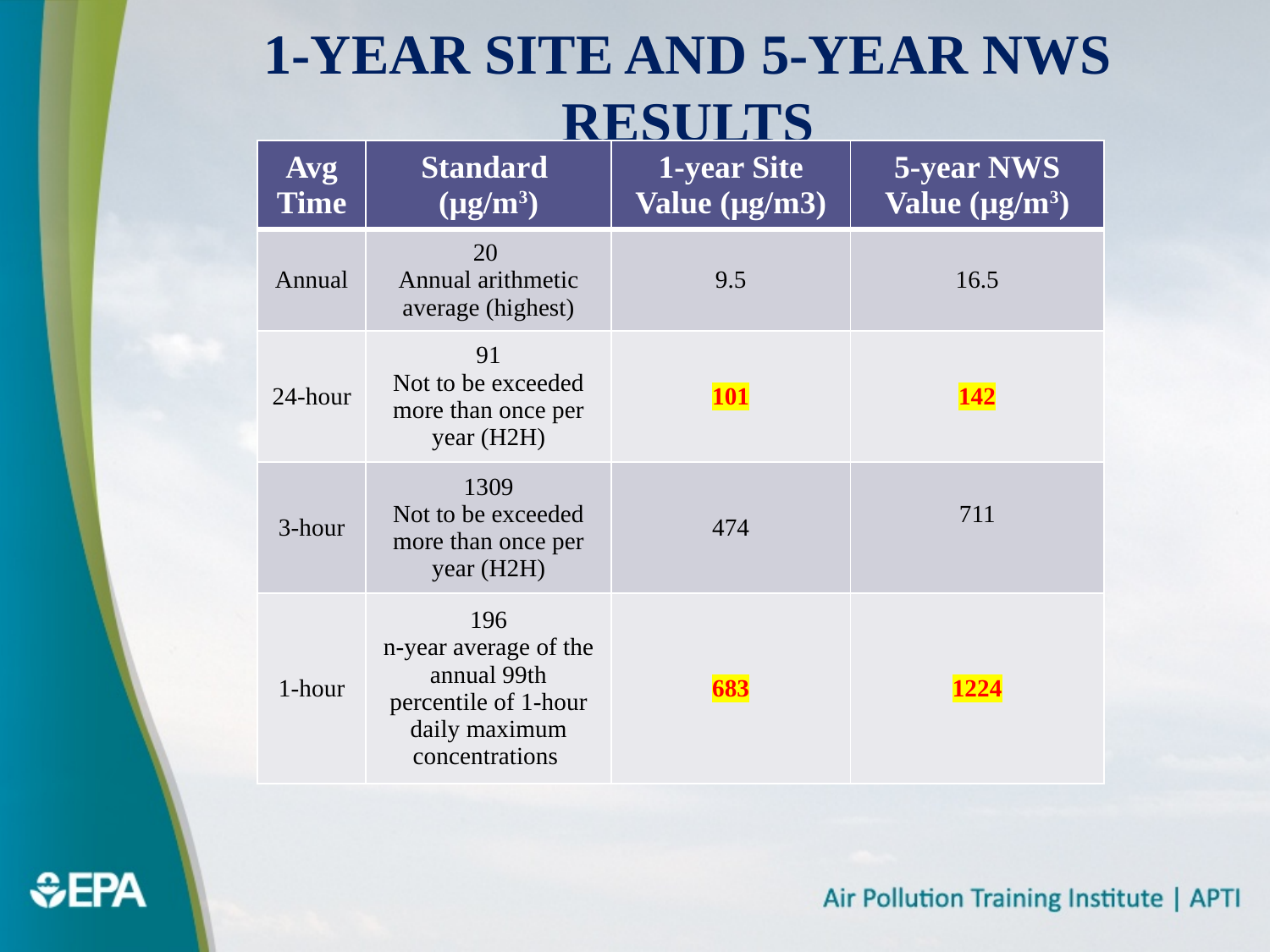

# 1-Year Site and 5-Year NWS Results
| Avg Time | Standard (µg/m3) | 1-year Site Value (µg/m3) | 5-year NWS Value (µg/m3) |
| --- | --- | --- | --- |
| Annual | 20 Annual arithmetic average (highest) | 9.5 | 16.5 |
| 24-hour | 91 Not to be exceeded more than once per year (H2H) | 101 | 142 |
| 3-hour | 1309 Not to be exceeded more than once per year (H2H) | 474 | 711 |
| 1-hour | 196 n-year average of the annual 99th percentile of 1-hour daily maximum concentrations | 683 | 1224 |